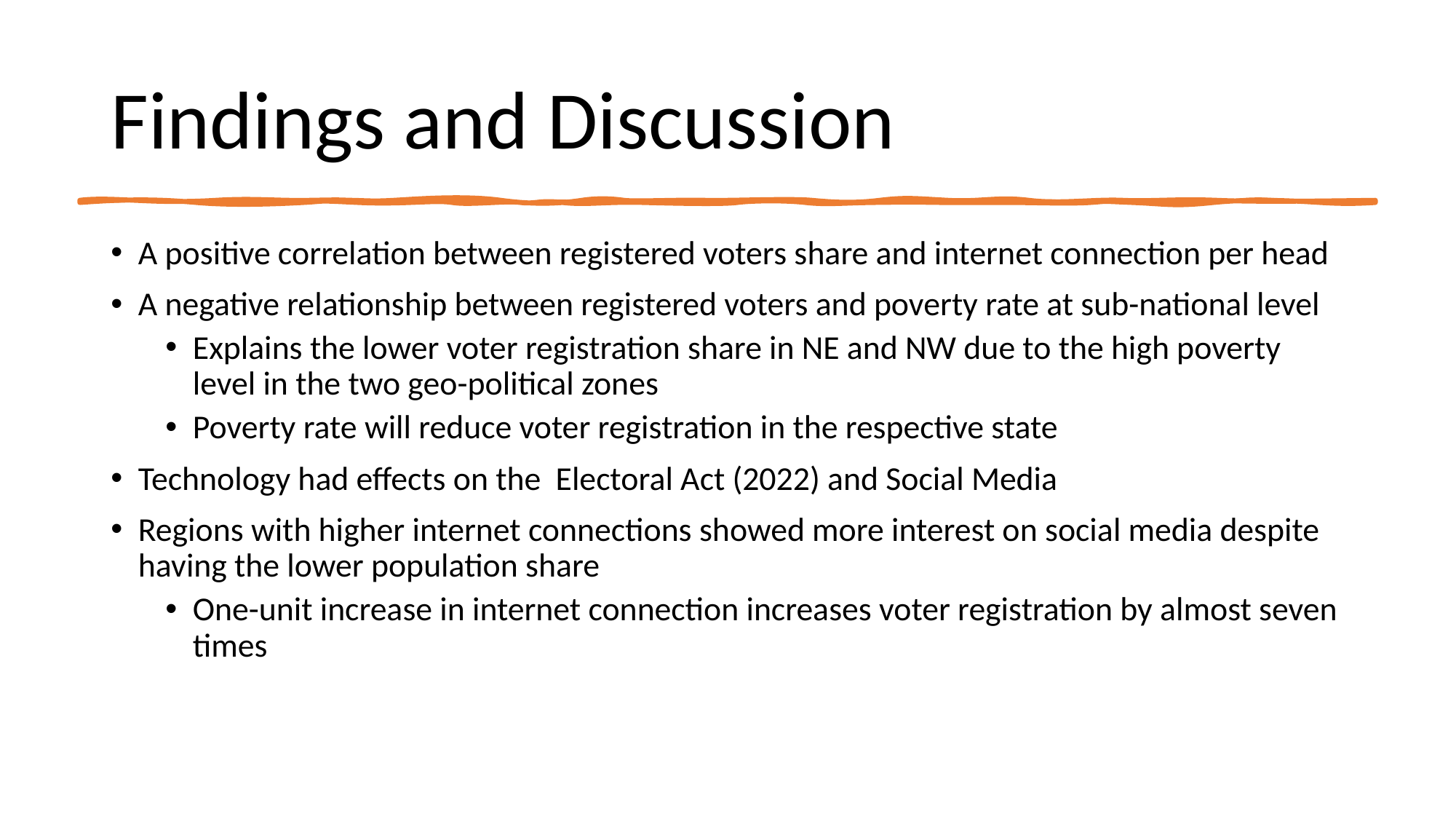

# Findings and Discussion

A positive correlation between registered voters share and internet connection per head
A negative relationship between registered voters and poverty rate at sub-national level
Explains the lower voter registration share in NE and NW due to the high poverty level in the two geo-political zones
Poverty rate will reduce voter registration in the respective state
Technology had effects on the  Electoral Act (2022) and Social Media
Regions with higher internet connections showed more interest on social media despite having the lower population share
One-unit increase in internet connection increases voter registration by almost seven times